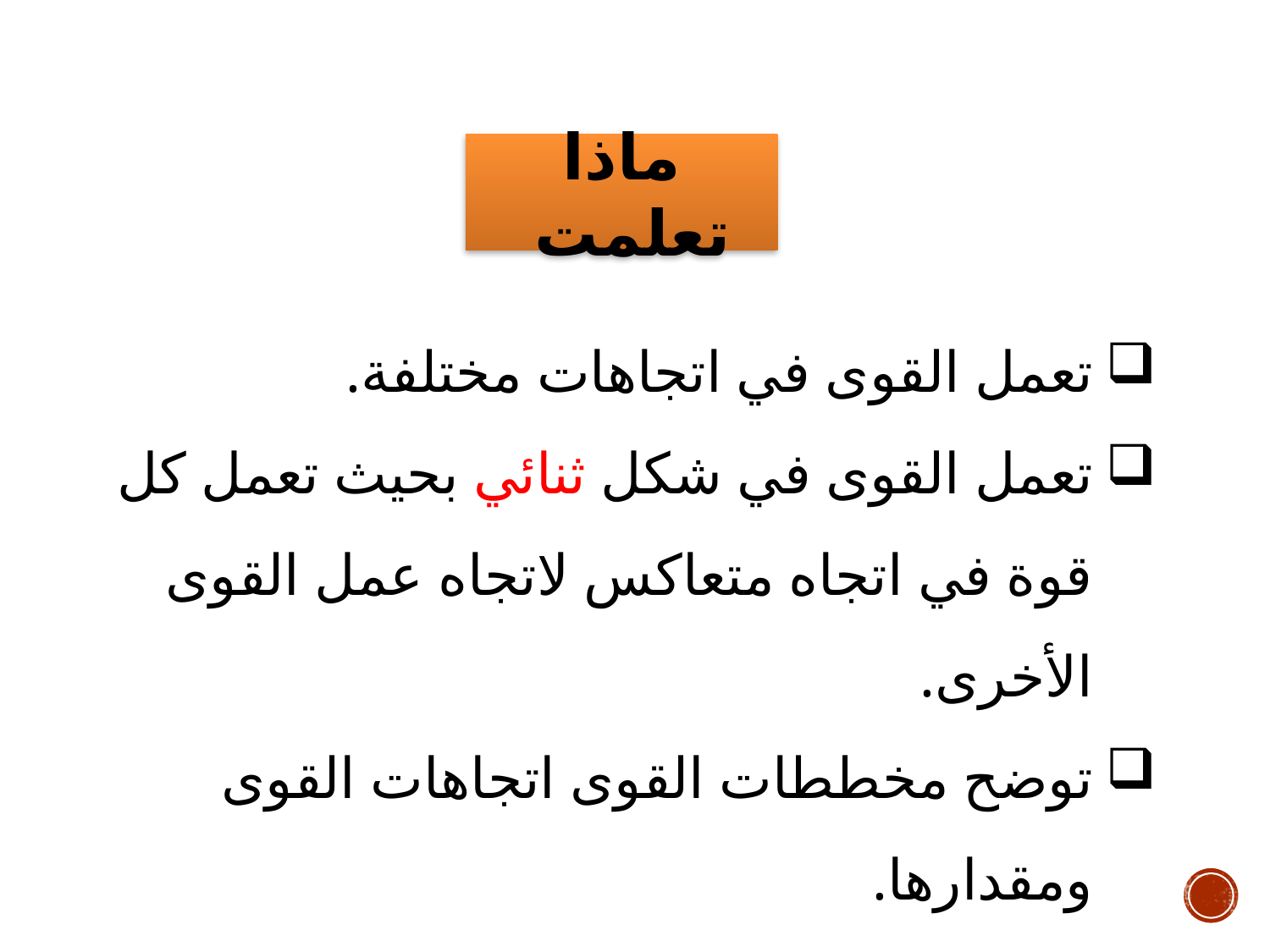

# ماذا تعلمت
تعمل القوى في اتجاهات مختلفة.
تعمل القوى في شكل ثنائي بحيث تعمل كل قوة في اتجاه متعاكس لاتجاه عمل القوى الأخرى.
توضح مخططات القوى اتجاهات القوى ومقدارها.